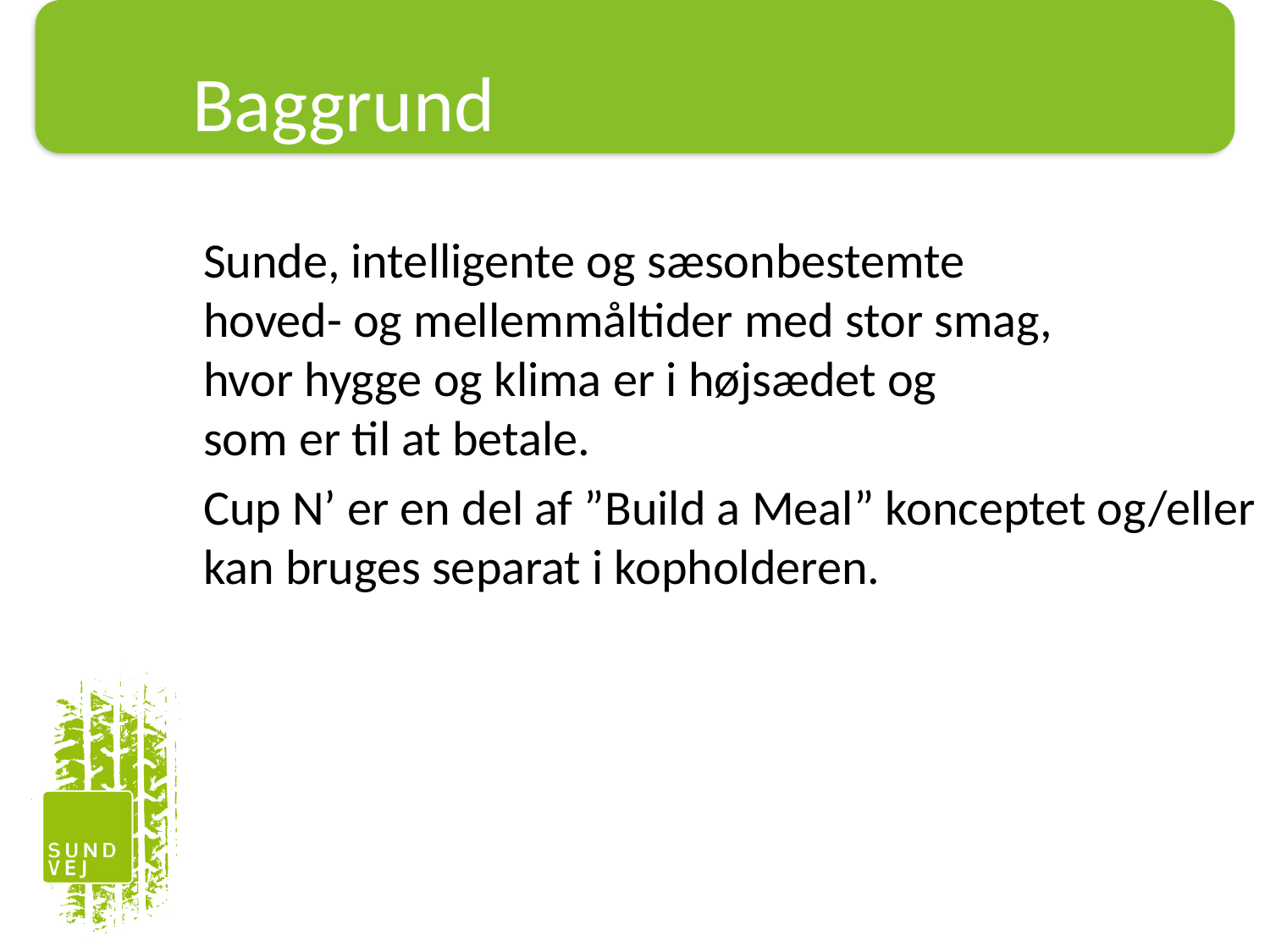

Baggrund
Sunde, intelligente og sæsonbestemte
hoved- og mellemmåltider med stor smag,
hvor hygge og klima er i højsædet og
som er til at betale.
Cup N’ er en del af ”Build a Meal” konceptet og/eller kan bruges separat i kopholderen.